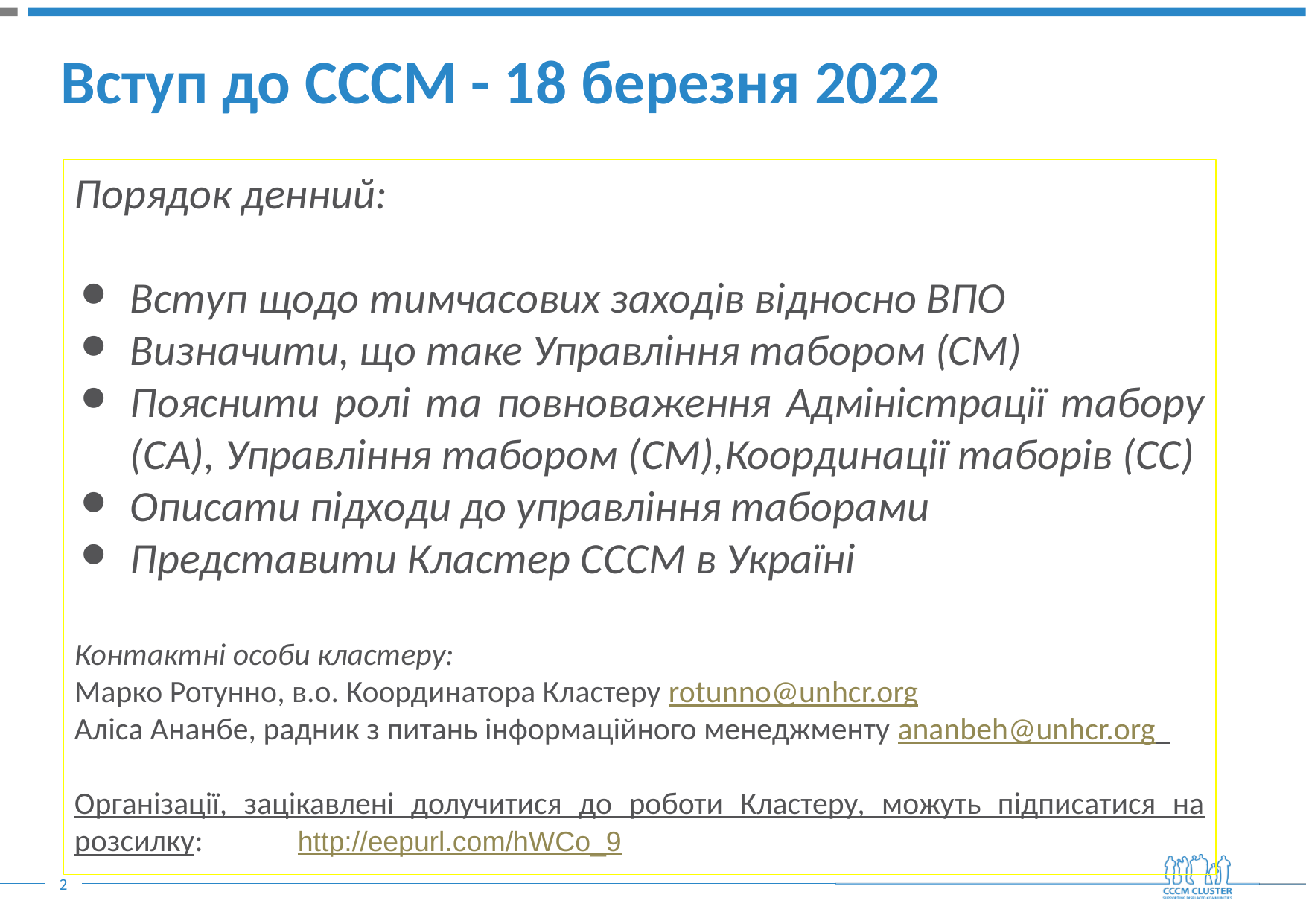

Вступ до CCCM - 18 березня 2022
Порядок денний:

Вступ щодо тимчасових заходів відносно ВПО
Визначити, що таке Управління табором (CM)
Пояснити ролі та повноваження Адміністрації табору (CA), Управління табором (CM),Координації таборів (CC)
Описати підходи до управління таборами
Представити Кластер CCCM в Україні

Контактні особи кластеру:
Марко Ротунно, в.о. Координатора Кластеру rotunno@unhcr.org
Аліса Ананбе, радник з питань інформаційного менеджменту ananbeh@unhcr.org

Організації, зацікавлені долучитися до роботи Кластеру, можуть підписатися на розсилку:	http://eepurl.com/hWCo_9